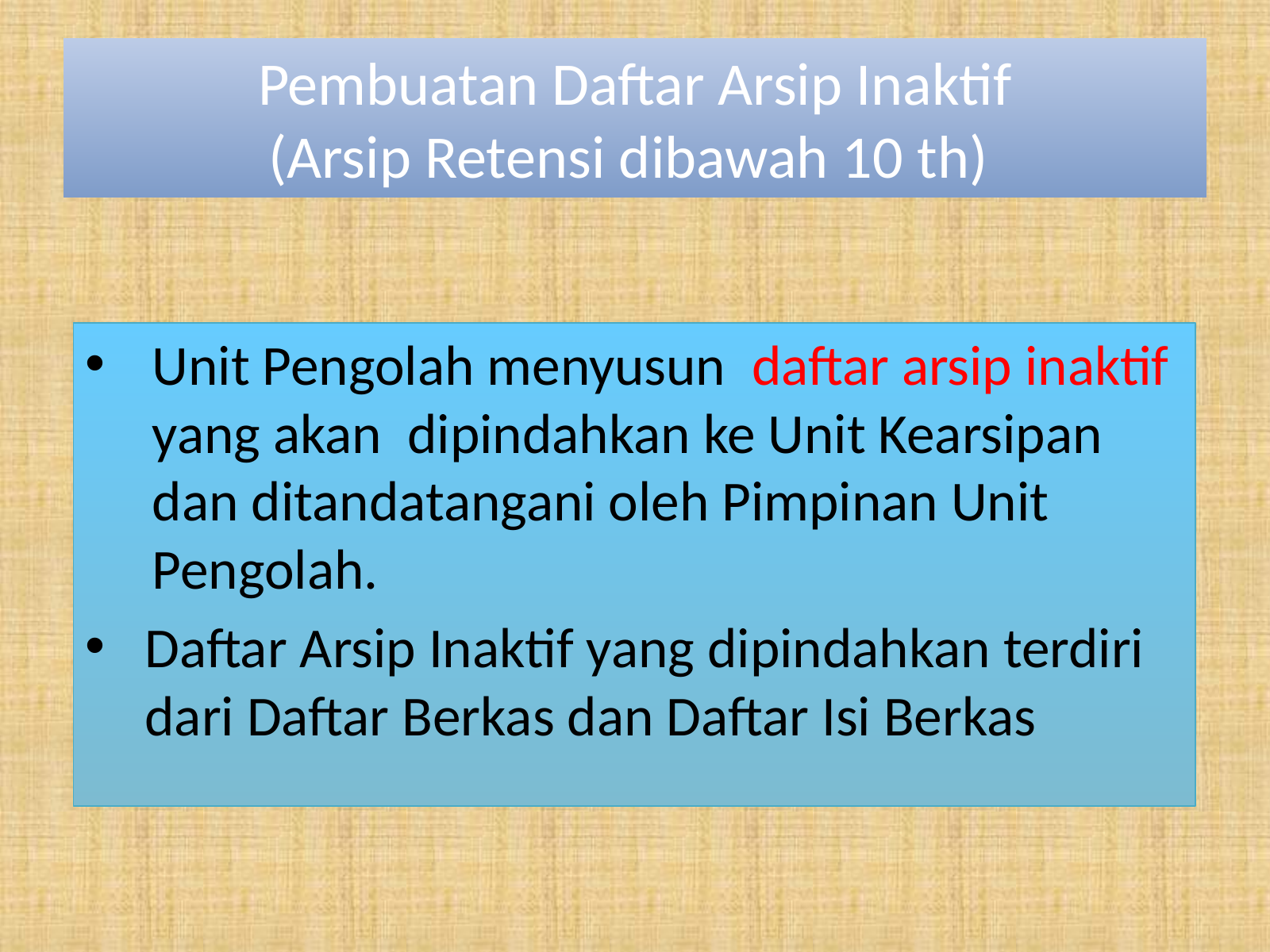

# Pembuatan Daftar Arsip Inaktif (Arsip Retensi dibawah 10 th)
Unit Pengolah menyusun  daftar arsip inaktif yang akan  dipindahkan ke Unit Kearsipan  dan ditandatangani oleh Pimpinan Unit Pengolah.
Daftar Arsip Inaktif yang dipindahkan terdiri dari Daftar Berkas dan Daftar Isi Berkas